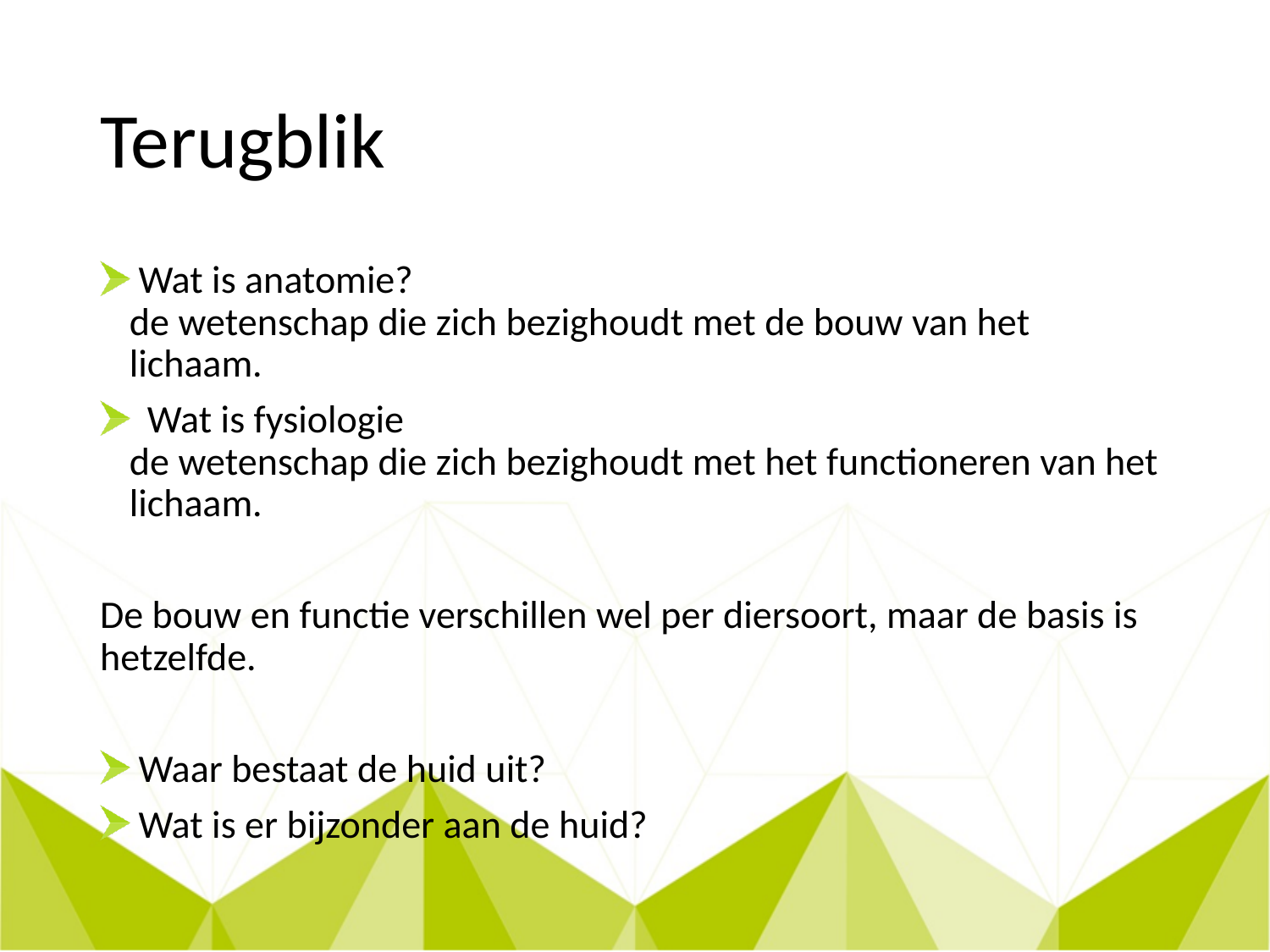

# Terugblik
 Wat is anatomie?
de wetenschap die zich bezighoudt met de bouw van het lichaam.
  Wat is fysiologie
de wetenschap die zich bezighoudt met het functioneren van het lichaam.

De bouw en functie verschillen wel per diersoort, maar de basis is hetzelfde.

 Waar bestaat de huid uit?
 Wat is er bijzonder aan de huid?